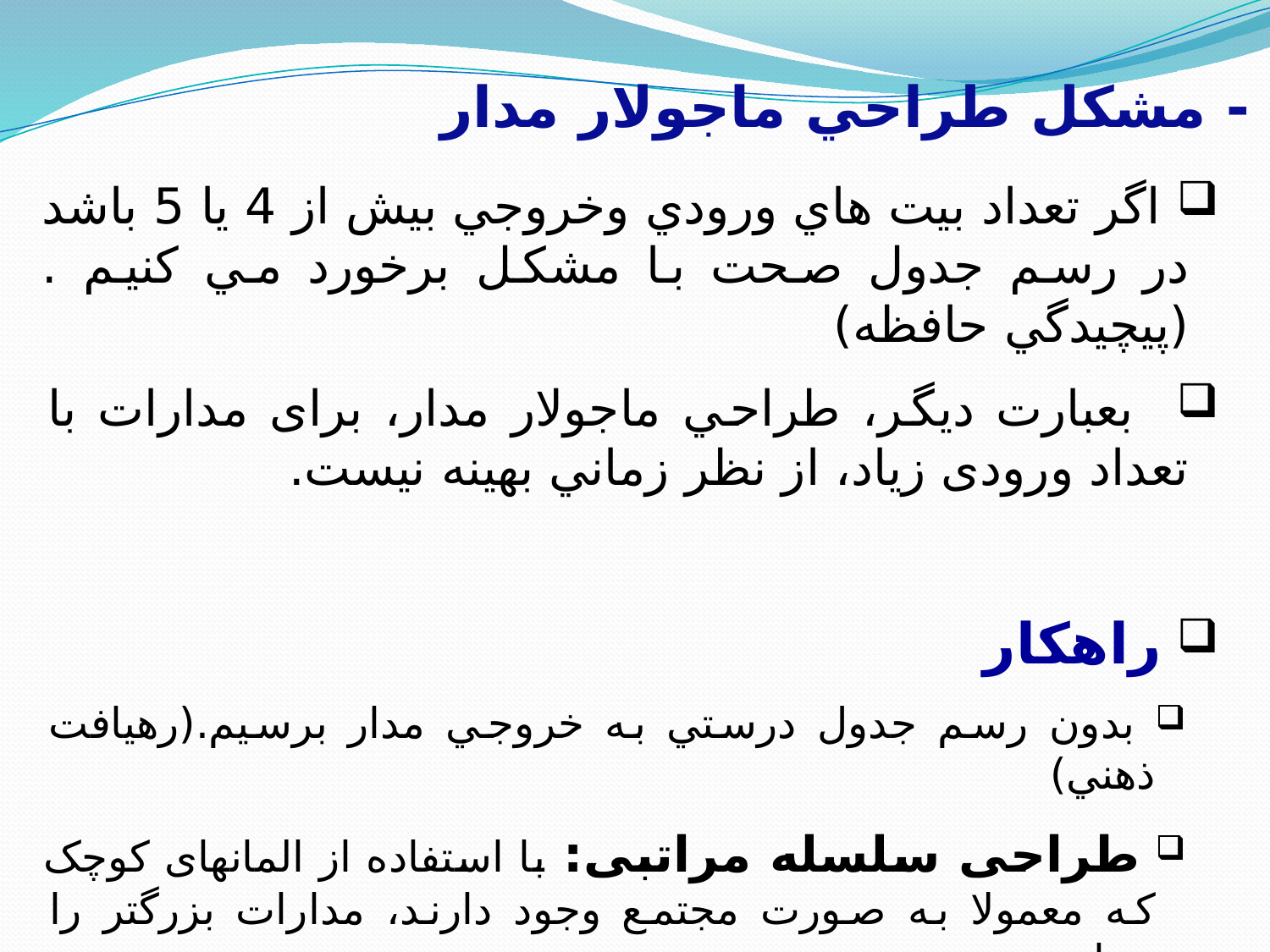

# - مشکل طراحي ماجولار مدار
 اگر تعداد بيت هاي ورودي وخروجي بيش از 4 يا 5 باشد در رسم جدول صحت با مشكل برخورد مي كنيم .(پيچيدگي حافظه)
  بعبارت دیگر، طراحي ماجولار مدار، برای مدارات با تعداد ورودی زیاد، از نظر زماني بهينه نيست.

 راهكار
 بدون رسم جدول درستي به خروجي مدار برسيم.(رهيافت ذهني)
 طراحی سلسله مراتبی: با استفاده از المانهای کوچک که معمولا به صورت مجتمع وجود دارند، مدارات بزرگتر را بسازیم.